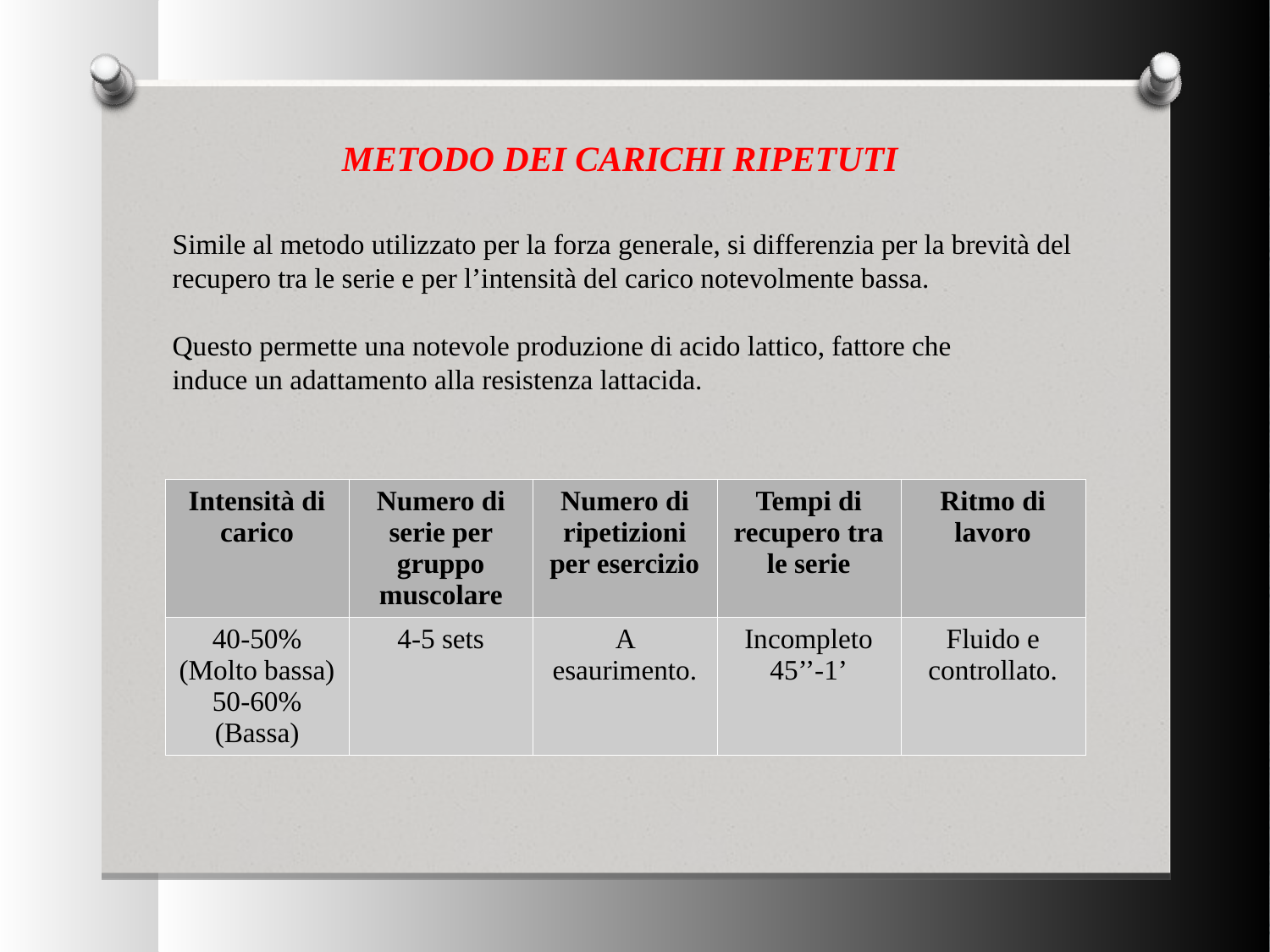

METODO DEI CARICHI RIPETUTI
Simile al metodo utilizzato per la forza generale, si differenzia per la brevità del
recupero tra le serie e per l’intensità del carico notevolmente bassa.

Questo permette una notevole produzione di acido lattico, fattore che
induce un adattamento alla resistenza lattacida.
| Intensità di carico | Numero di serie per gruppo muscolare | Numero di ripetizioni per esercizio | Tempi di recupero tra le serie | Ritmo di lavoro |
| --- | --- | --- | --- | --- |
| 40-50% (Molto bassa) 50-60% (Bassa) | 4-5 sets | A esaurimento. | Incompleto 45’’-1’ | Fluido e controllato. |